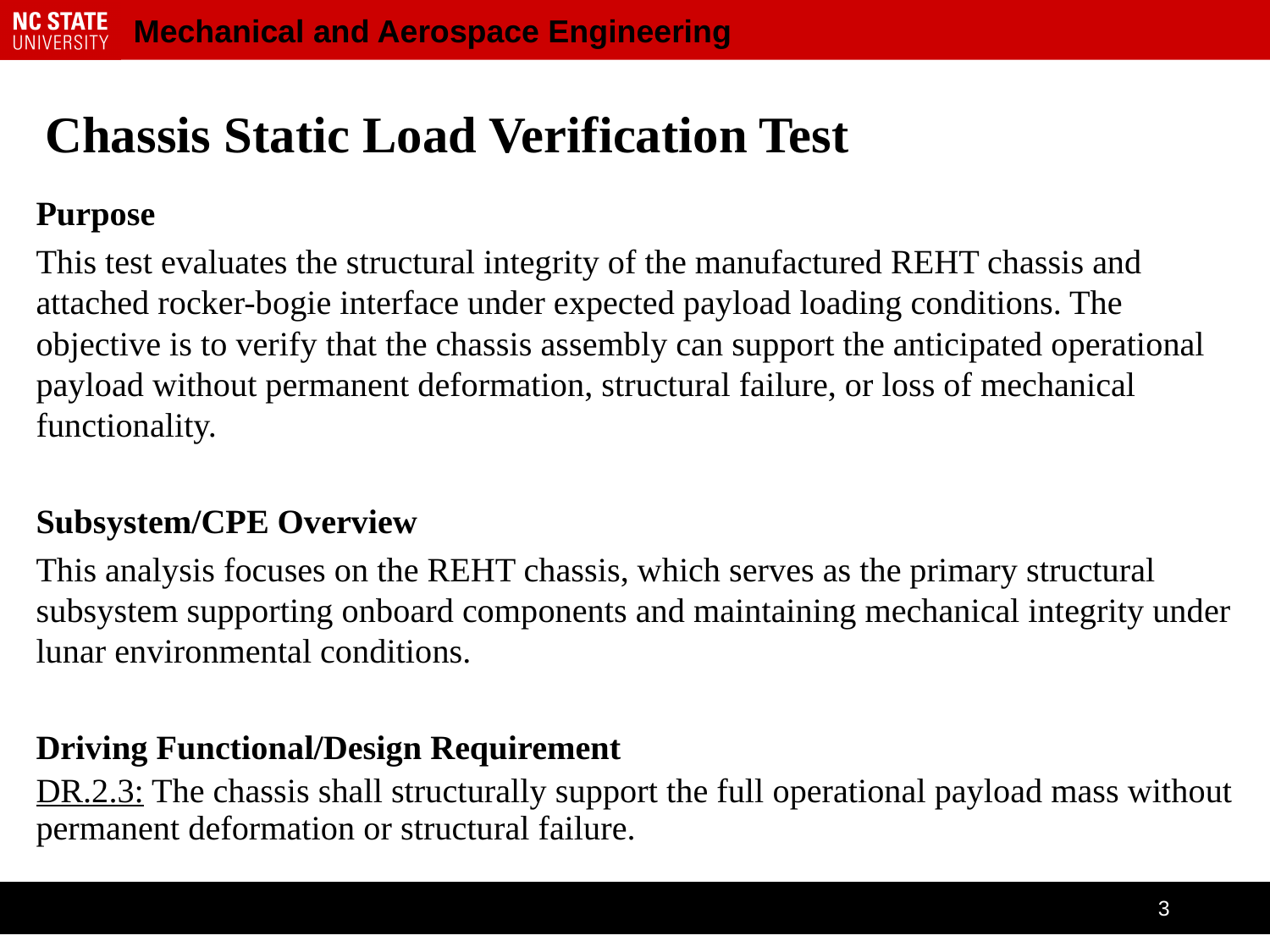

# Chassis Static Load Verification Test
Purpose
This test evaluates the structural integrity of the manufactured REHT chassis and attached rocker-bogie interface under expected payload loading conditions. The objective is to verify that the chassis assembly can support the anticipated operational payload without permanent deformation, structural failure, or loss of mechanical functionality.

Subsystem/CPE Overview
This analysis focuses on the REHT chassis, which serves as the primary structural subsystem supporting onboard components and maintaining mechanical integrity under lunar environmental conditions.

Driving Functional/Design Requirement
DR.2.3: The chassis shall structurally support the full operational payload mass without permanent deformation or structural failure.

3